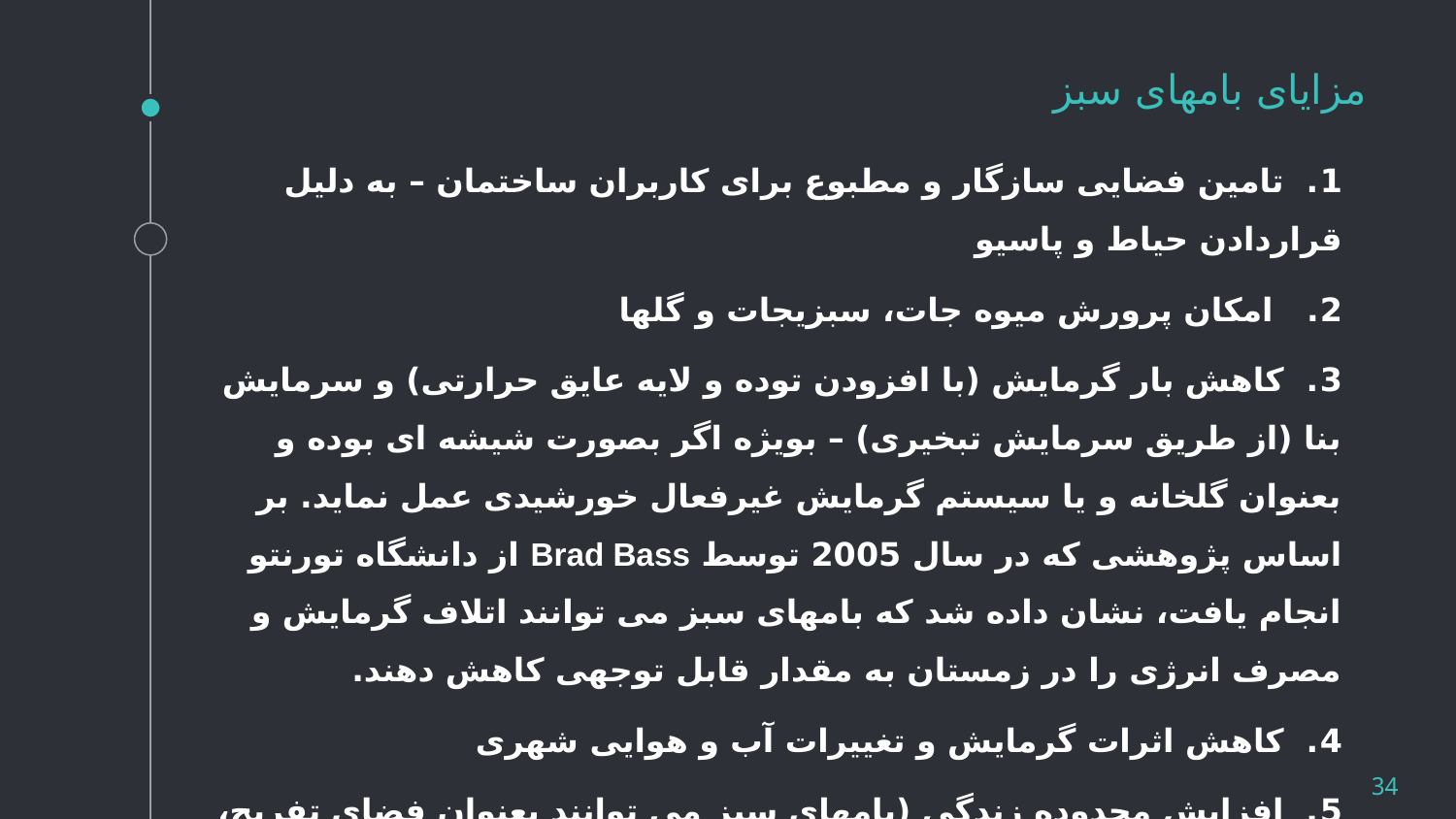

# مزایای بامهای سبز
1.  تامین فضایی سازگار و مطبوع برای کاربران ساختمان – به دلیل قراردادن حیاط و پاسیو
2.   امکان پرورش میوه جات، سبزیجات و گلها
3.  کاهش بار گرمایش (با افزودن توده و لایه عایق حرارتی) و سرمایش بنا (از طریق سرمایش تبخیری) – بویژه اگر بصورت شیشه ای بوده و بعنوان گلخانه و یا سیستم گرمایش غیرفعال خورشیدی عمل نماید. بر اساس پژوهشی که در سال 2005 توسط Brad Bass از دانشگاه تورنتو انجام یافت، نشان داده شد که بامهای سبز می توانند اتلاف گرمایش و مصرف انرژی را در زمستان به مقدار قابل توجهی کاهش دهند.
4.  کاهش اثرات گرمایش و تغییرات آب و هوایی شهری
5.  افزایش محدوده زندگی (بامهای سبز می توانند بعنوان فضای تفریح، استراحت مورد استفاده قرارگیرند.)
6. کاهش سیلاب

34